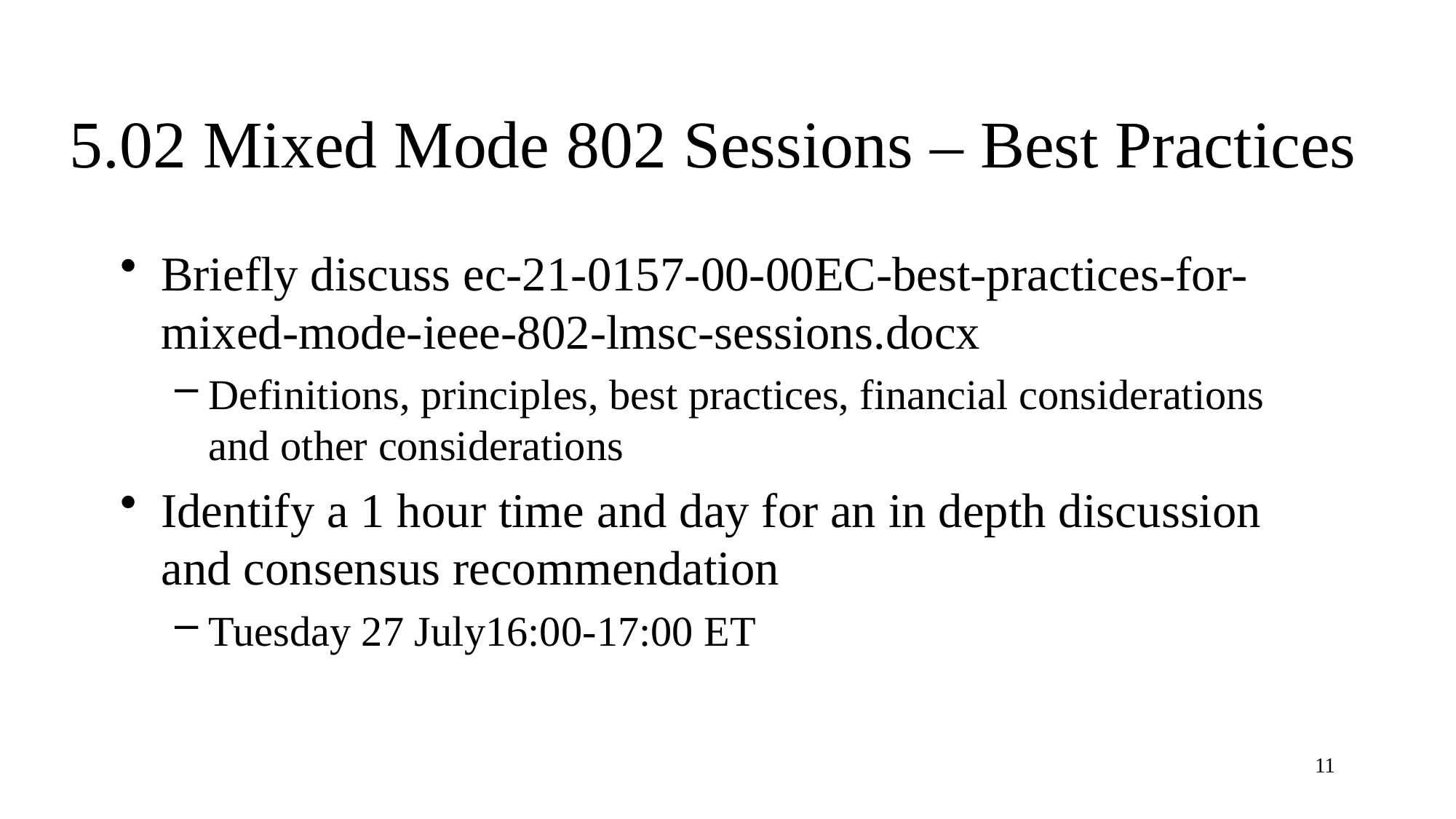

# 5.02 Mixed Mode 802 Sessions – Best Practices
Briefly discuss ec-21-0157-00-00EC-best-practices-for-mixed-mode-ieee-802-lmsc-sessions.docx
Definitions, principles, best practices, financial considerations and other considerations
Identify a 1 hour time and day for an in depth discussion and consensus recommendation
Tuesday 27 July16:00-17:00 ET

11